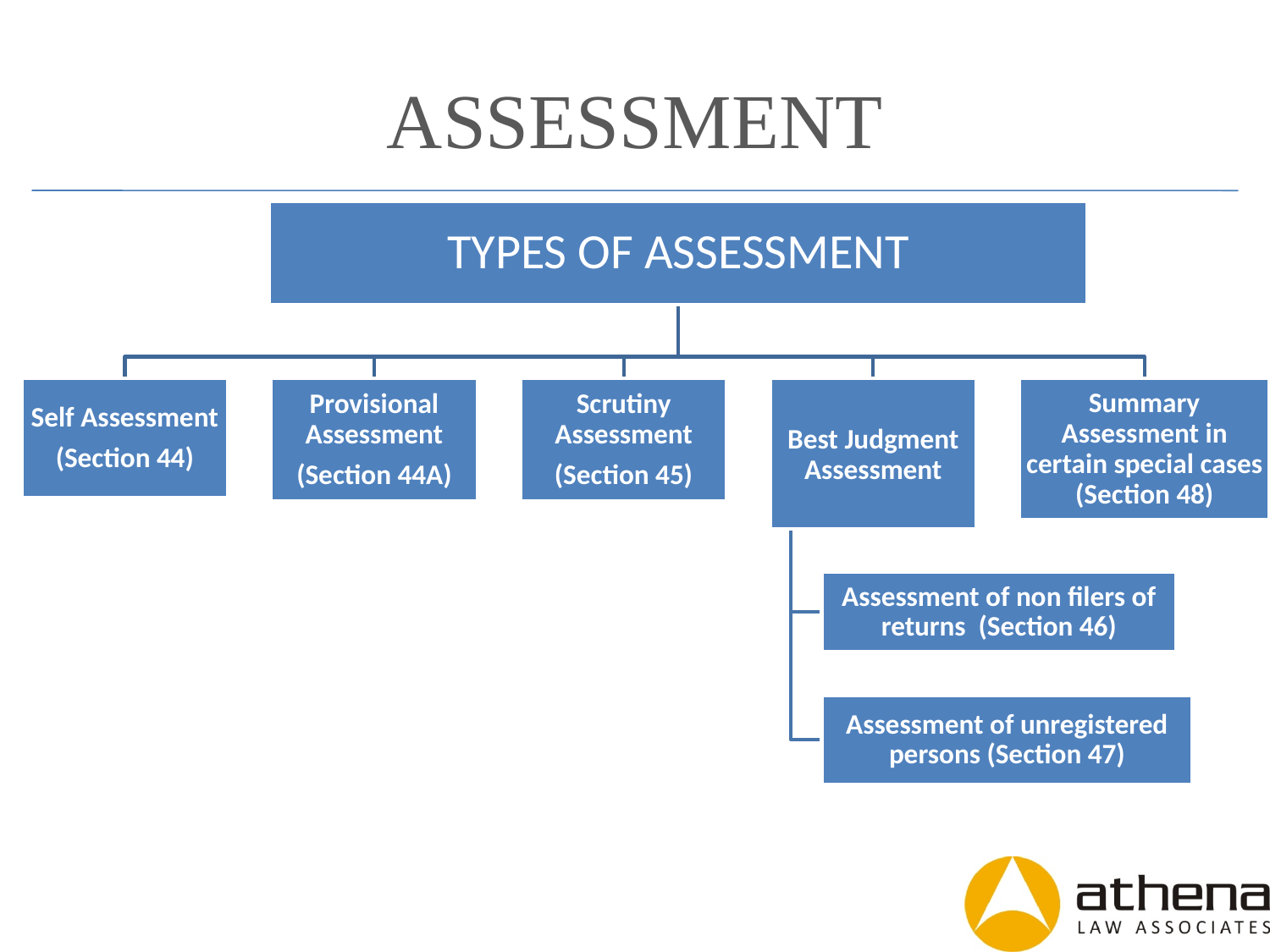

# ASSESSMENT
TYPES OF ASSESSMENT
Self Assessment
(Section 44)
Provisional Assessment
(Section 44A)
Scrutiny Assessment
(Section 45)

Best Judgment Assessment

Assessment of non filers of returns  (Section 46)
Assessment of unregistered persons (Section 47)
Summary Assessment in certain special cases (Section 48)